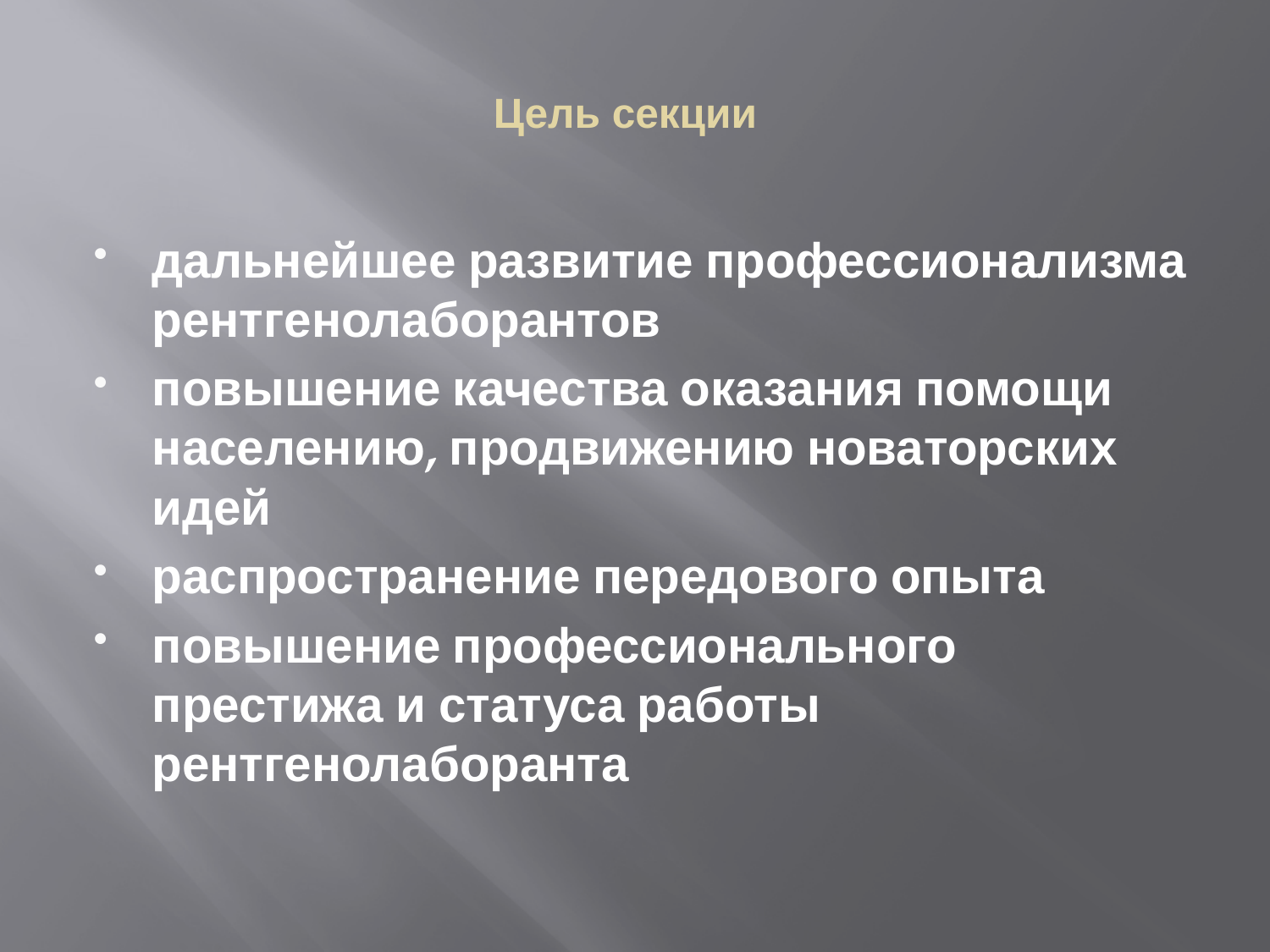

# Цель секции
дальнейшее развитие профессионализма рентгенолаборантов
повышение качества оказания помощи населению, продвижению новаторских идей
распространение передового опыта
повышение профессионального престижа и статуса работы рентгенолаборанта